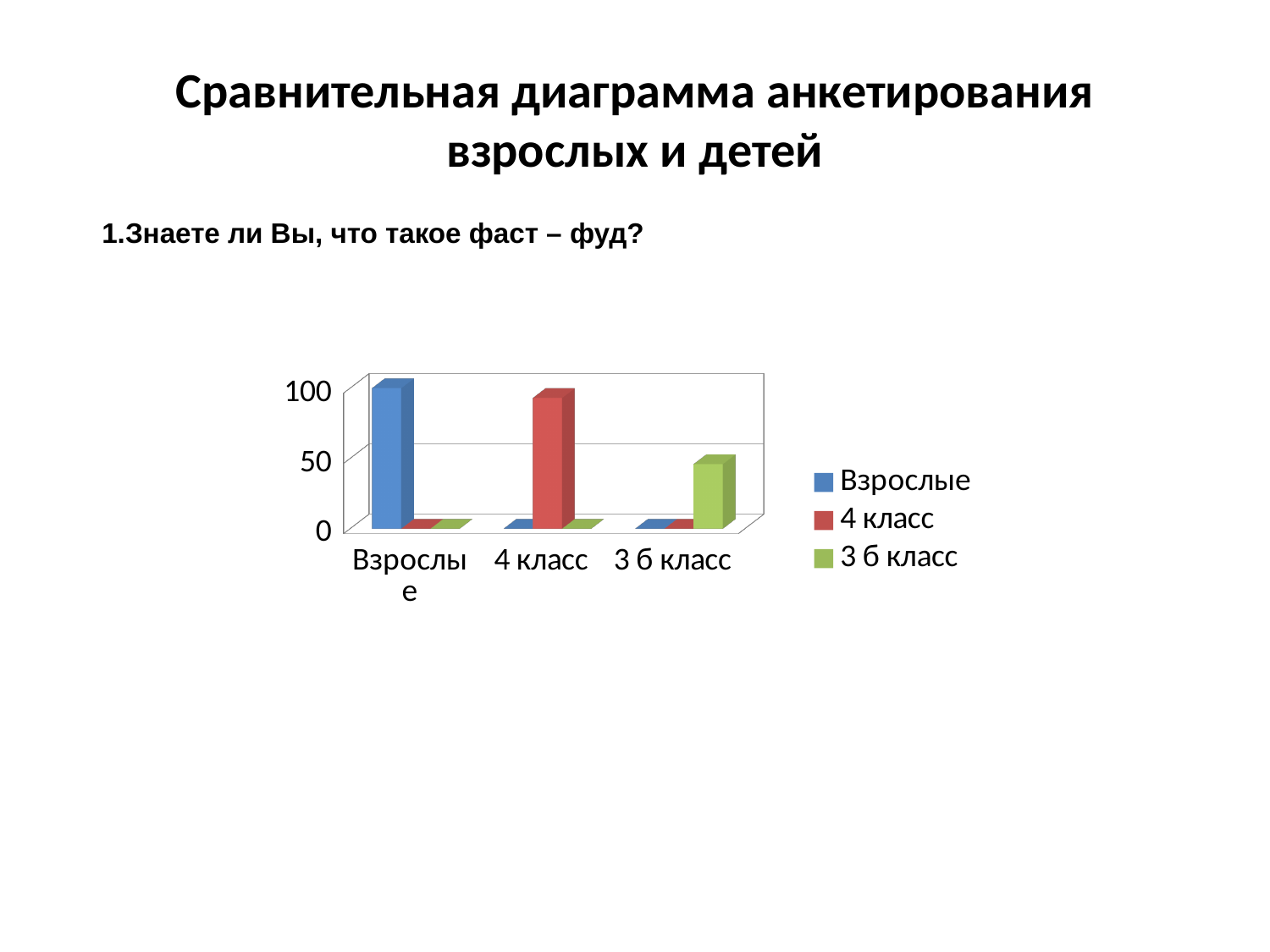

# Сравнительная диаграмма анкетирования взрослых и детей
1.Знаете ли Вы, что такое фаст – фуд?

[unsupported chart]